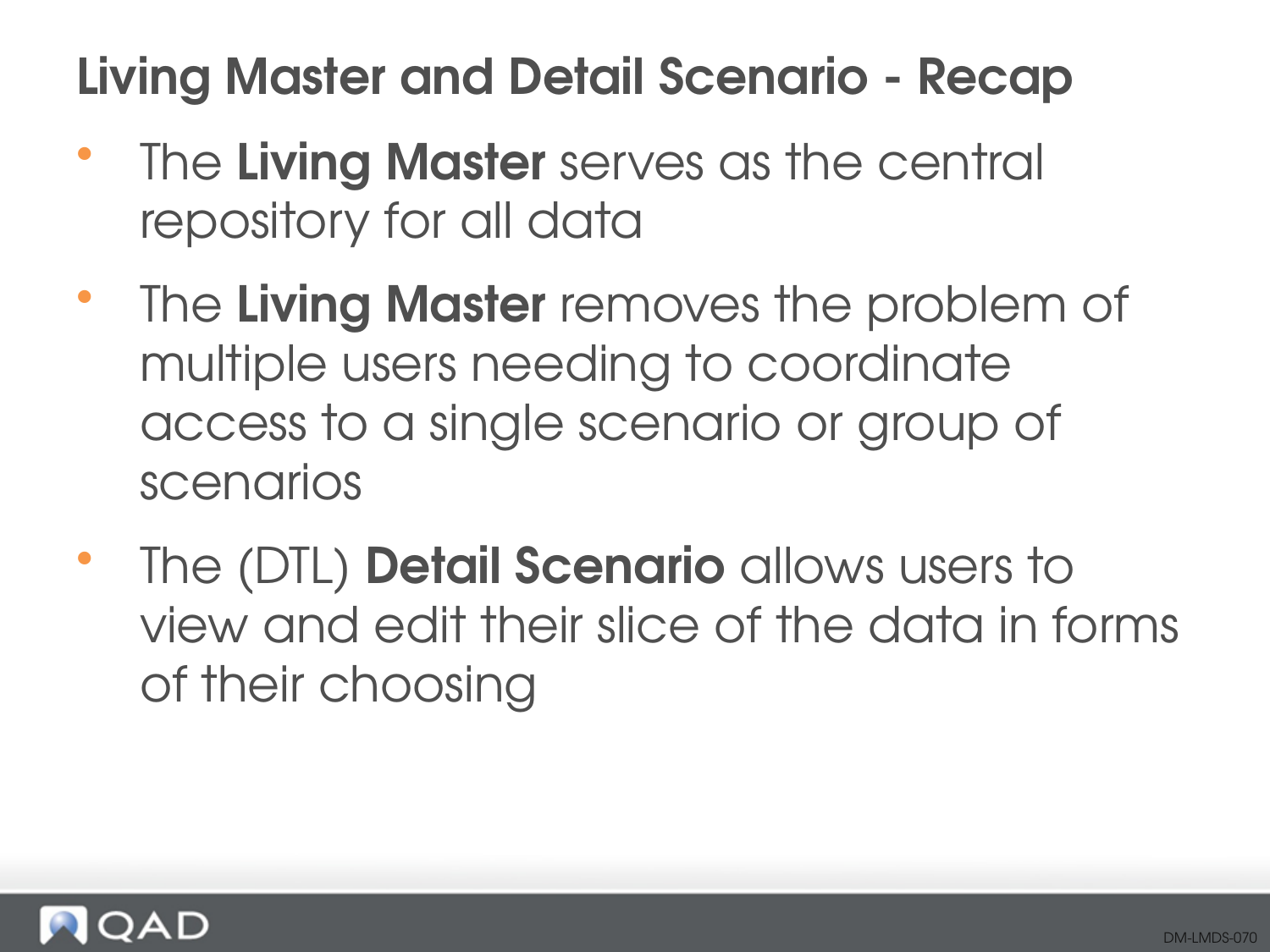

# Living Master and Detail Scenario - Recap
The Living Master serves as the central repository for all data
The Living Master removes the problem of multiple users needing to coordinate access to a single scenario or group of scenarios
The (DTL) Detail Scenario allows users to view and edit their slice of the data in forms of their choosing
DM-LMDS-070